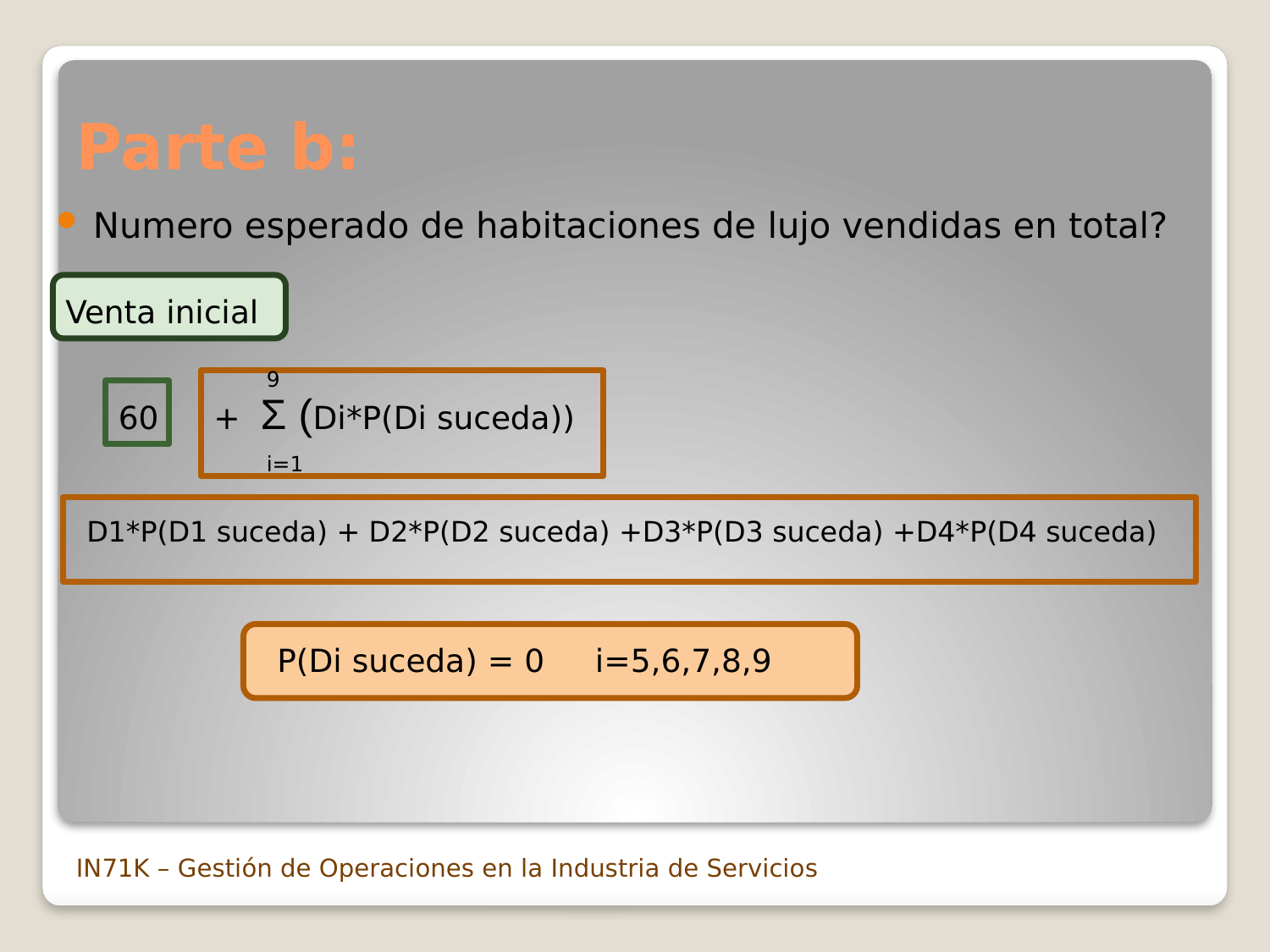

# Parte b:
Numero esperado de habitaciones de lujo vendidas en total?

Venta inicial
9

+  Ʃ (Di*P(Di suceda))
60

i=1

D1*P(D1 suceda) + D2*P(D2 suceda) +D3*P(D3 suceda) +D4*P(D4 suceda)

P(Di suceda) = 0     i=5,6,7,8,9
IN71K – Gestión de Operaciones en la Industria de Servicios